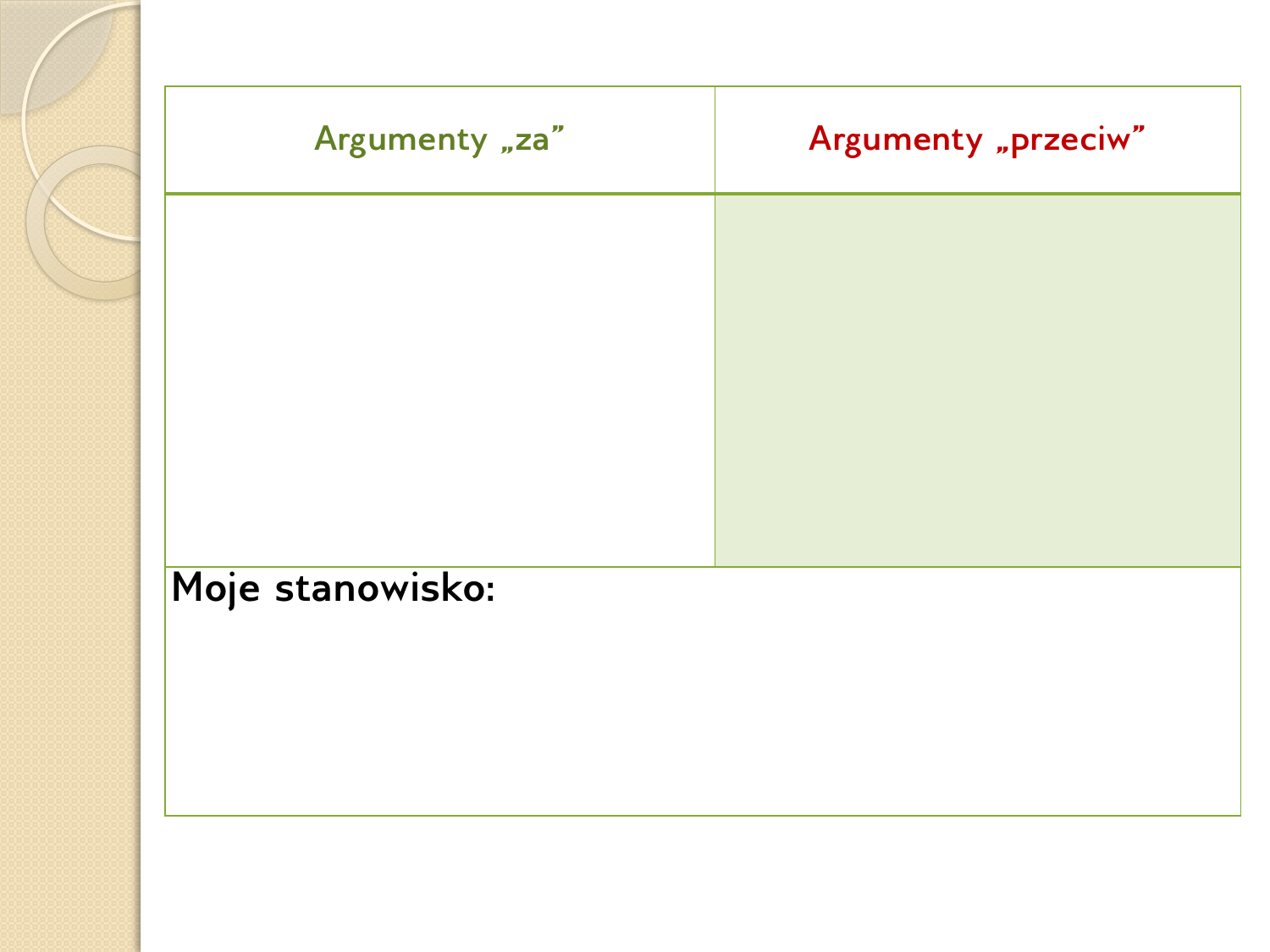

| Argumenty „za” | Argumenty „przeciw” |
| --- | --- |
|  |  |
| Moje stanowisko: |  |